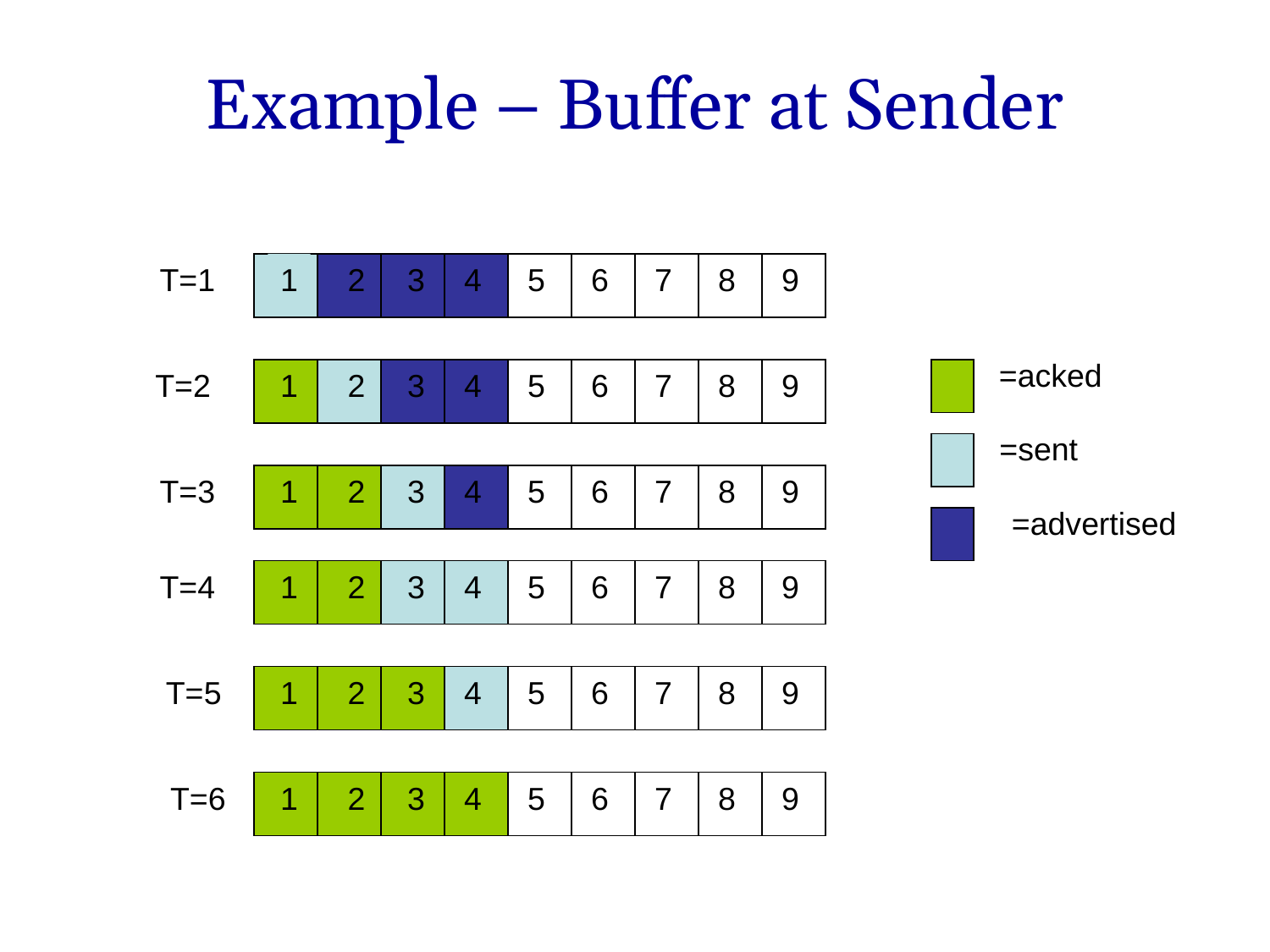

# Example – Buffer at Sender
T=1

1

2

3

4

5

6

7

8

9
=acked
T=2

1

2

3

4

5

6

7

8

9

=sent

T=3

1

2

3

4

5

6

7

8

9
=advertised

T=4

1

2

3

4

5

6

7

8

9
T=5

1

2

3

4

5

6

7

8

9
T=6

1

2

3

4

5

6

7

8

9